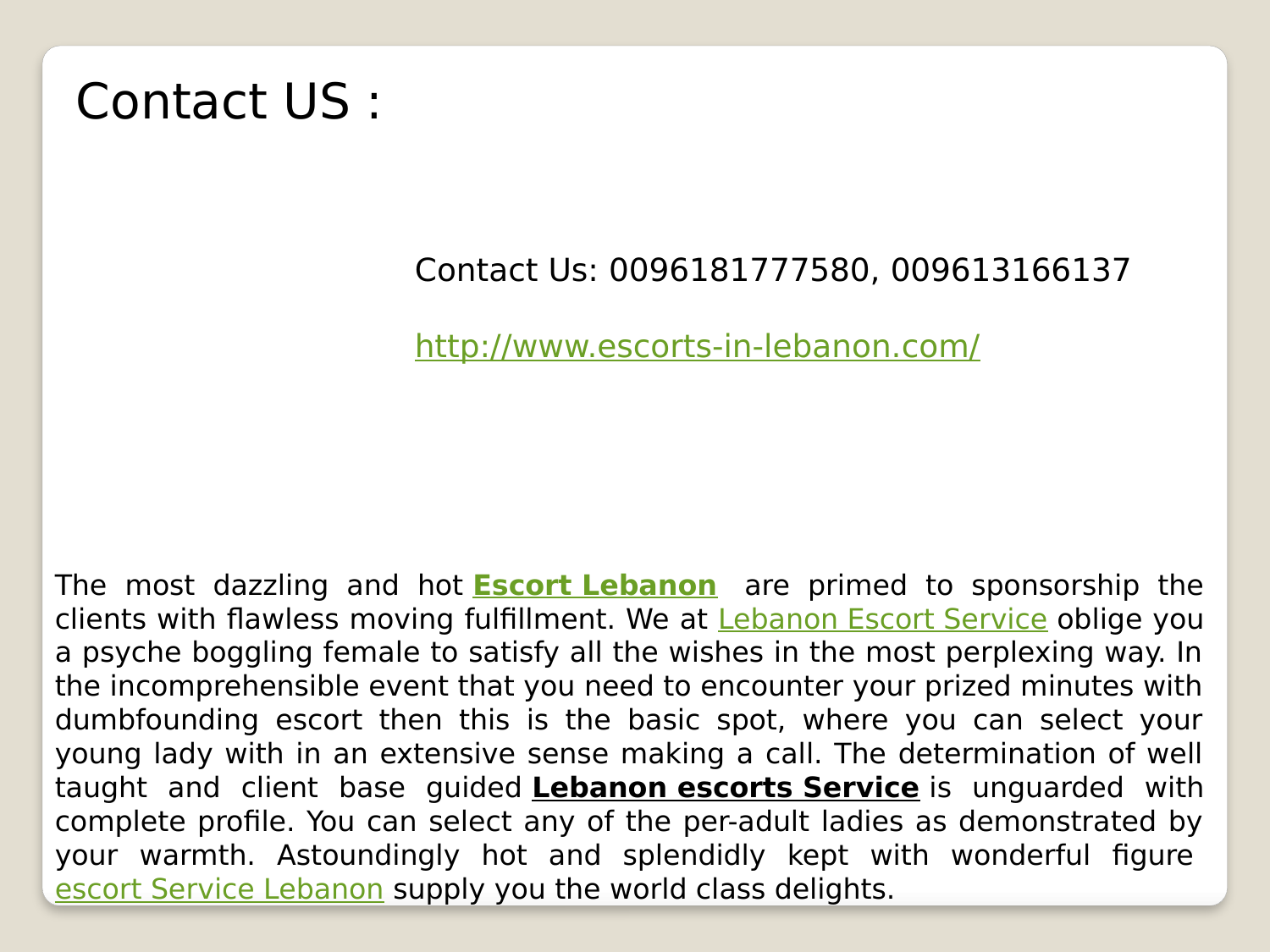

Contact US :
Contact Us: 0096181777580, 009613166137
http://www.escorts-in-lebanon.com/
The most dazzling and hot Escort Lebanon  are primed to sponsorship the clients with flawless moving fulfillment. We at Lebanon Escort Service oblige you a psyche boggling female to satisfy all the wishes in the most perplexing way. In the incomprehensible event that you need to encounter your prized minutes with dumbfounding escort then this is the basic spot, where you can select your young lady with in an extensive sense making a call. The determination of well taught and client base guided Lebanon escorts Service is unguarded with complete profile. You can select any of the per-adult ladies as demonstrated by your warmth. Astoundingly hot and splendidly kept with wonderful figure escort Service Lebanon supply you the world class delights.